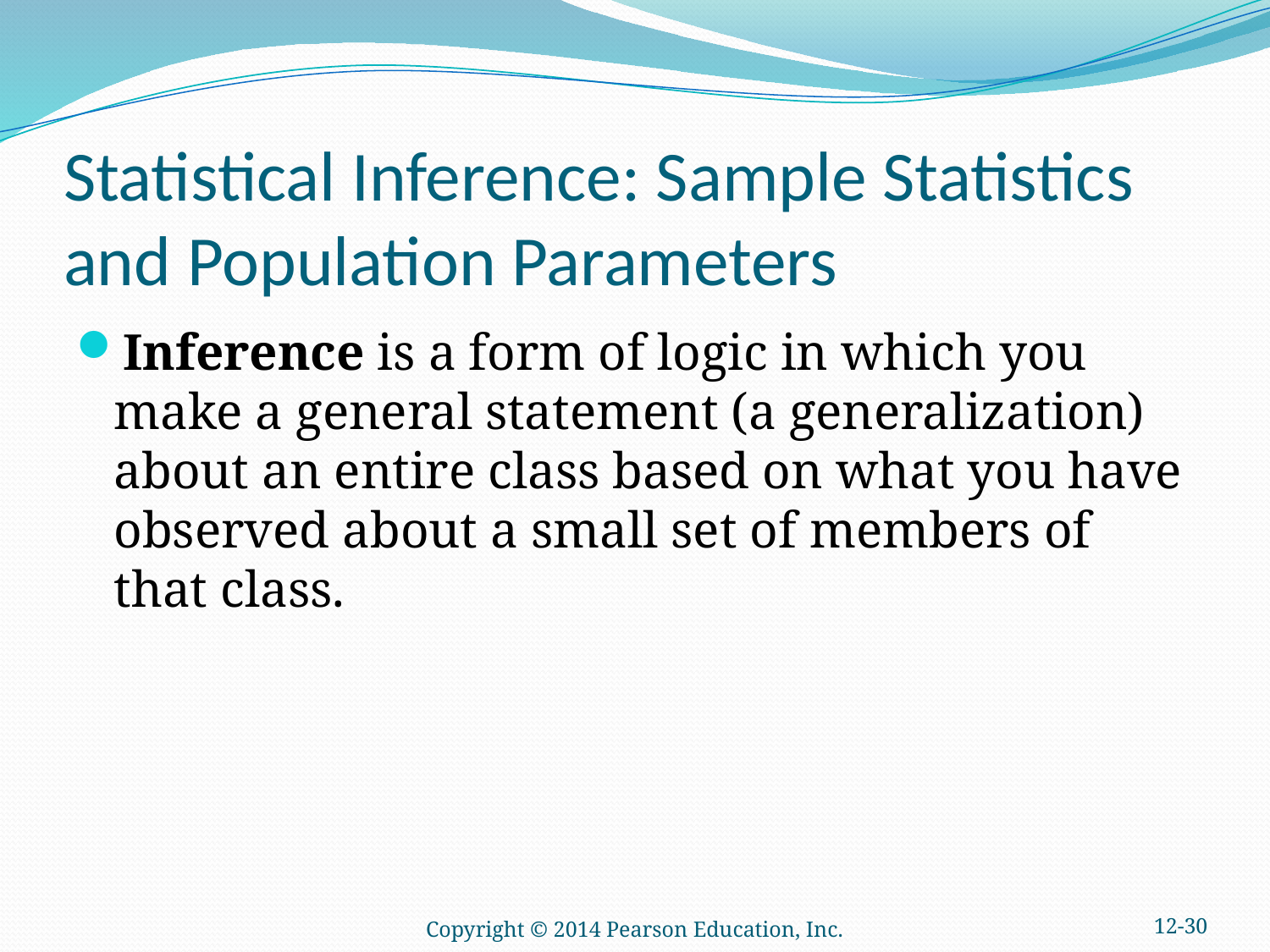

# Statistical Inference: Sample Statistics and Population Parameters
Inference is a form of logic in which you make a general statement (a generalization) about an entire class based on what you have observed about a small set of members of that class.